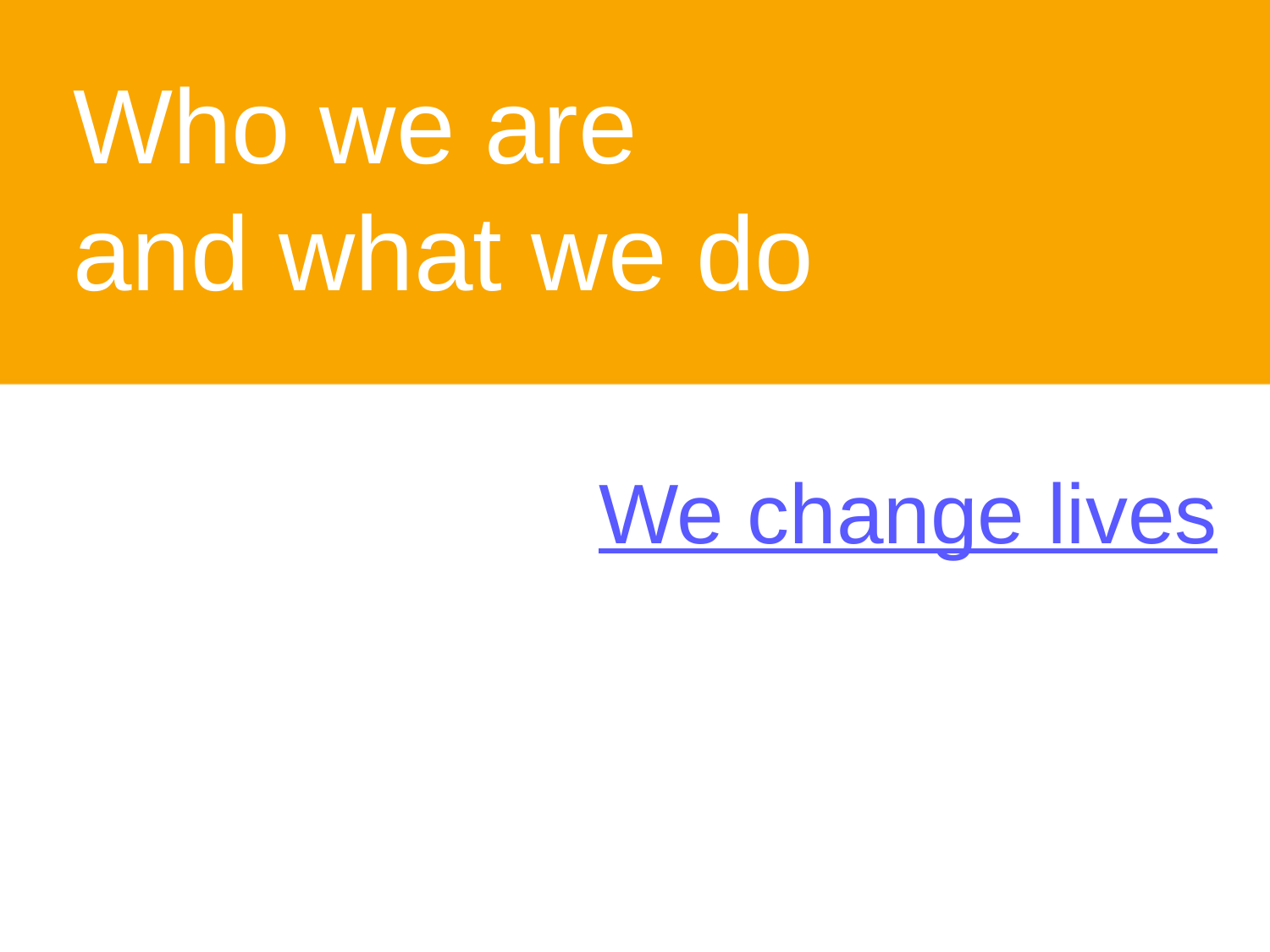

Who we are
and what we do

We change lives